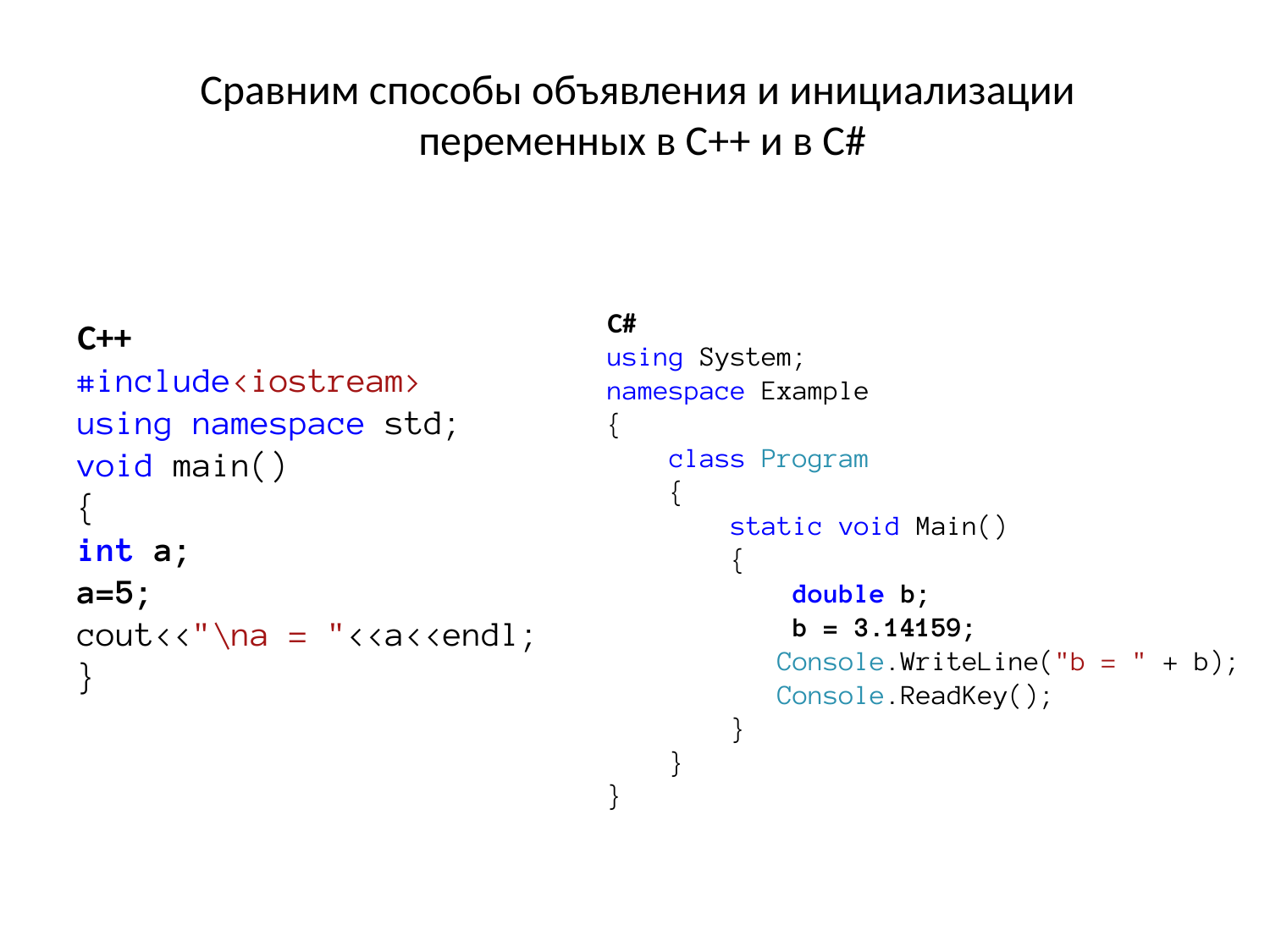

Сравним способы объявления и инициализации
переменных в С++ и в С#
C#
using System;
namespace Example
{
    class Program
    {
        static void Main()
        {
            double b;
            b = 3.14159;
           Console.WriteLine("b = " + b);
           Console.ReadKey();
        }
    }
}
C++
#include<iostream>
using namespace std;
void main()
{
int a;
a=5;
cout<<"\na = "<<a<<endl;
}